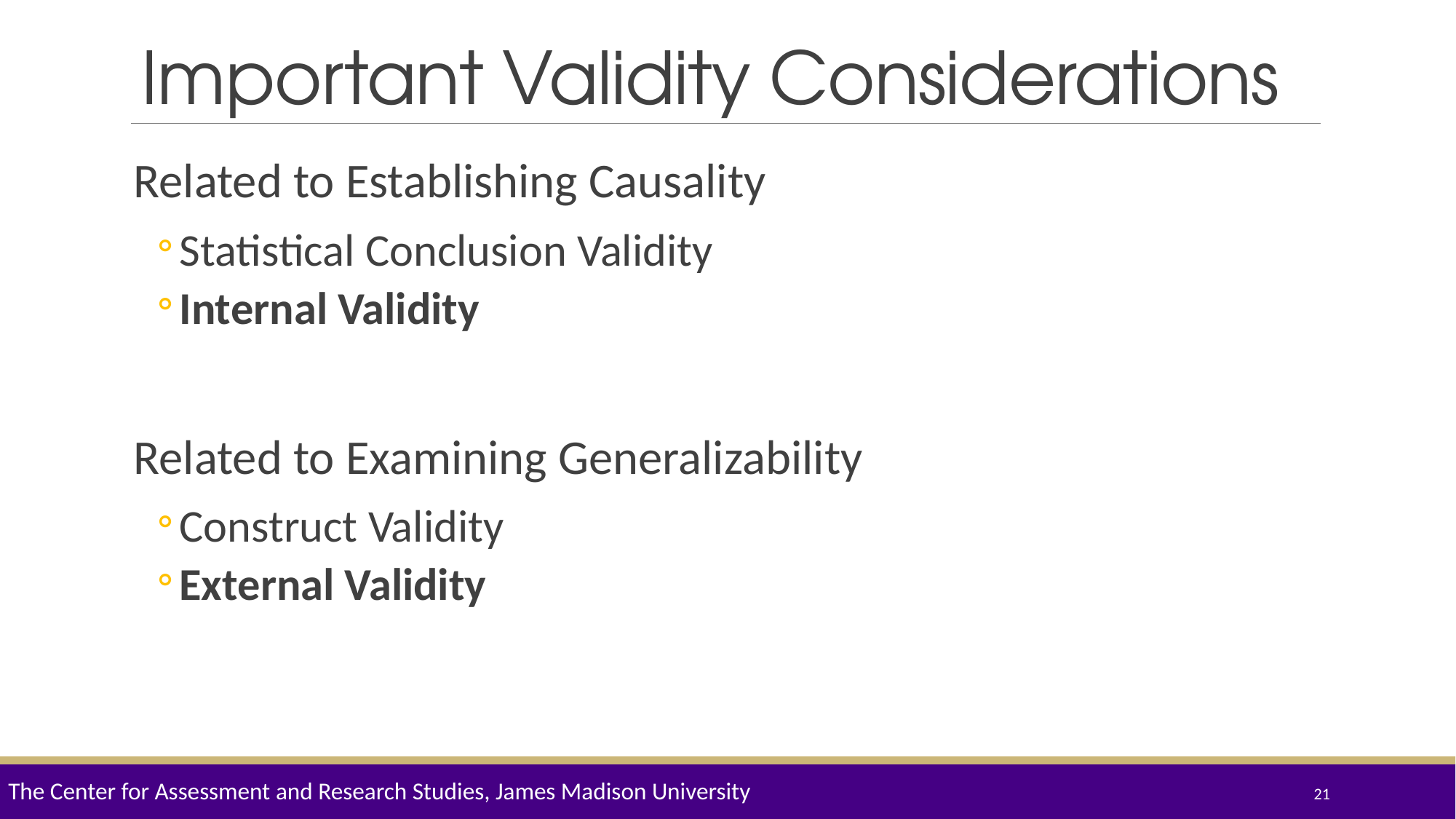

# Important Validity Considerations
Related to Establishing Causality
Statistical Conclusion Validity
Internal Validity

Related to Examining Generalizability
Construct Validity
External Validity
The Center for Assessment and Research Studies, James Madison University
21